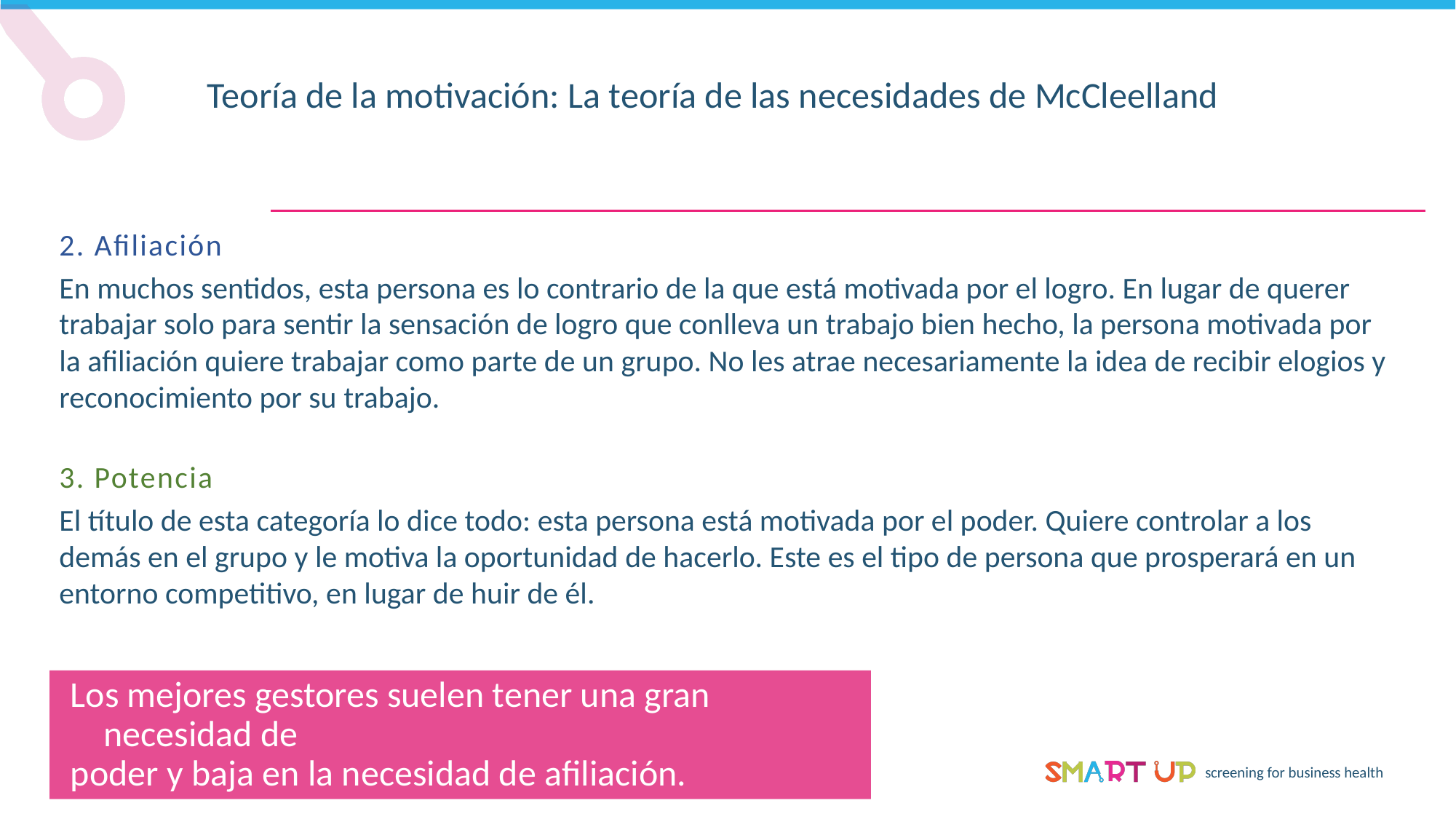

Teoría de la motivación: La teoría de las necesidades de McCleelland
2. Afiliación
En muchos sentidos, esta persona es lo contrario de la que está motivada por el logro. En lugar de querer trabajar solo para sentir la sensación de logro que conlleva un trabajo bien hecho, la persona motivada por la afiliación quiere trabajar como parte de un grupo. No les atrae necesariamente la idea de recibir elogios y reconocimiento por su trabajo.

3. Potencia
El título de esta categoría lo dice todo: esta persona está motivada por el poder. Quiere controlar a los demás en el grupo y le motiva la oportunidad de hacerlo. Este es el tipo de persona que prosperará en un entorno competitivo, en lugar de huir de él.

Los mejores gestores suelen tener una gran necesidad de
poder y baja en la necesidad de afiliación.